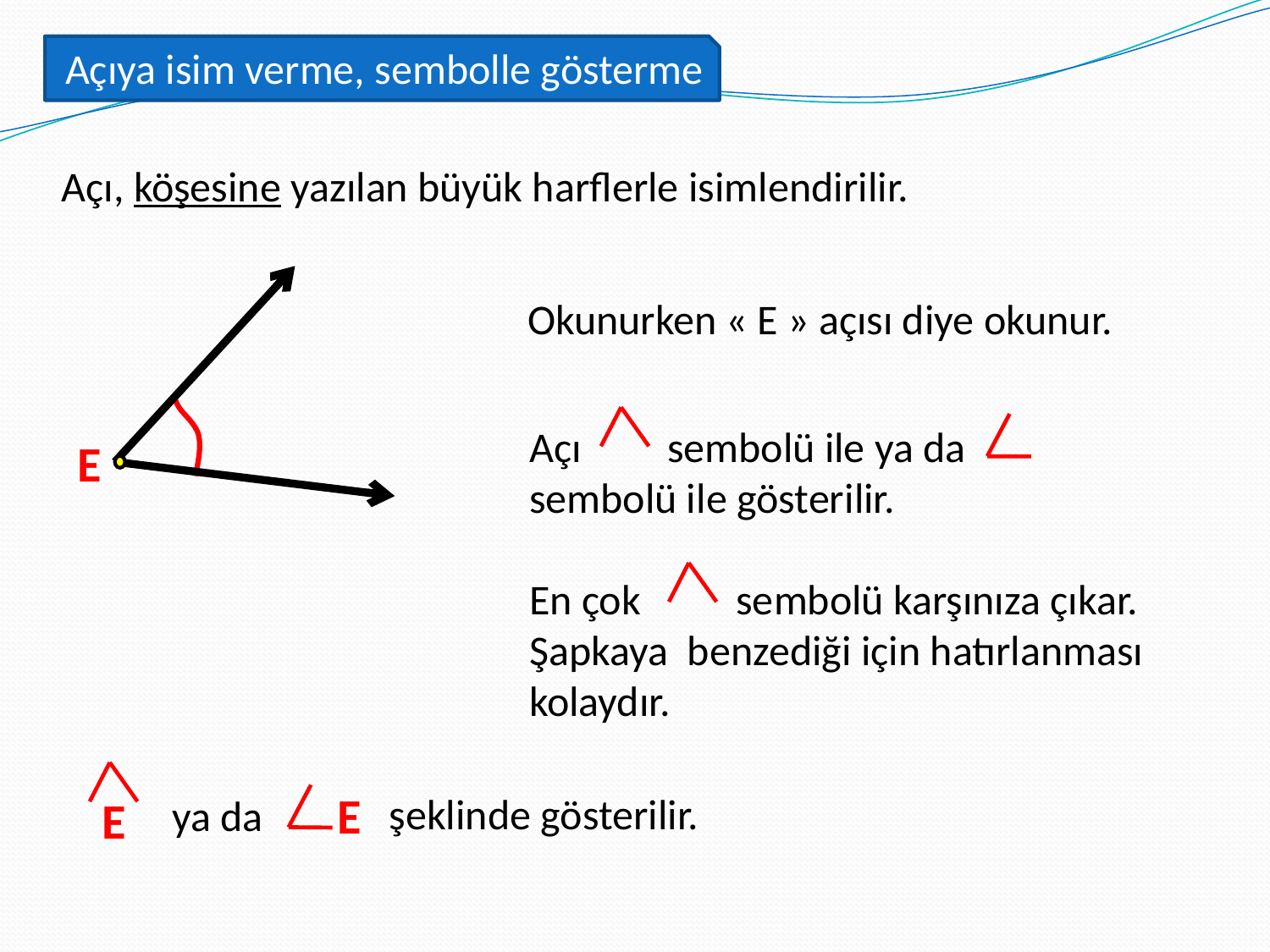

Açıya isim verme, sembolle gösterme

Açı, köşesine yazılan büyük harflerle isimlendirilir.
Okunurken « E » açısı diye okunur.

Açı         sembolü ile ya da
sembolü ile gösterilir.

En çok          sembolü karşınıza çıkar. Şapkaya  benzediği için hatırlanması kolaydır.
E

E
şeklinde gösterilir.
E
ya da